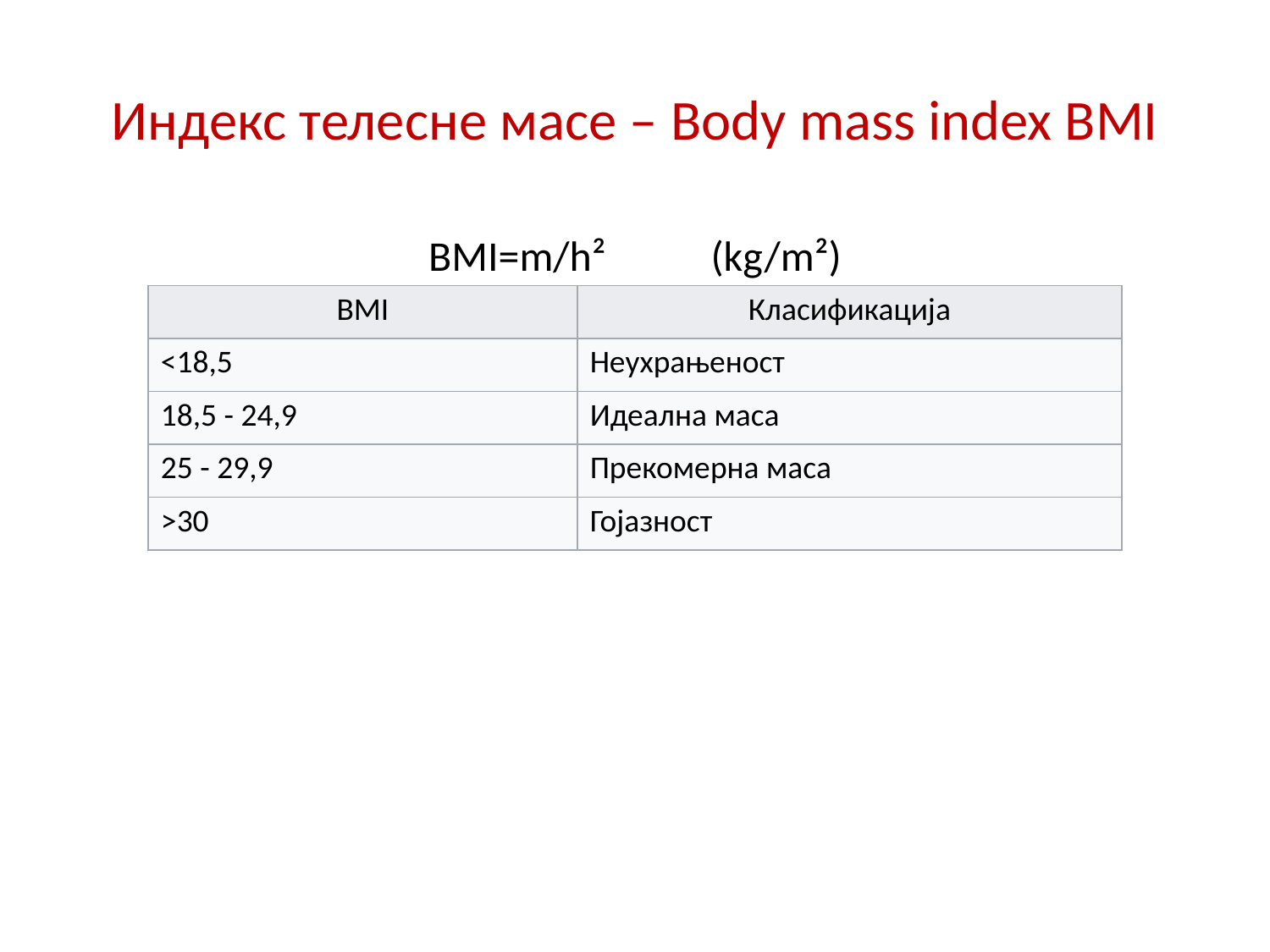

# Индекс телесне масе – Body mass index BMI
BMI=m/h²           (kg/m²)

| BMI | Класификација |
| --- | --- |
| <18,5 | Неухрањеност |
| 18,5 - 24,9 | Идеална маса |
| 25 - 29,9 | Прекомерна маса |
| >30 | Гојазност |